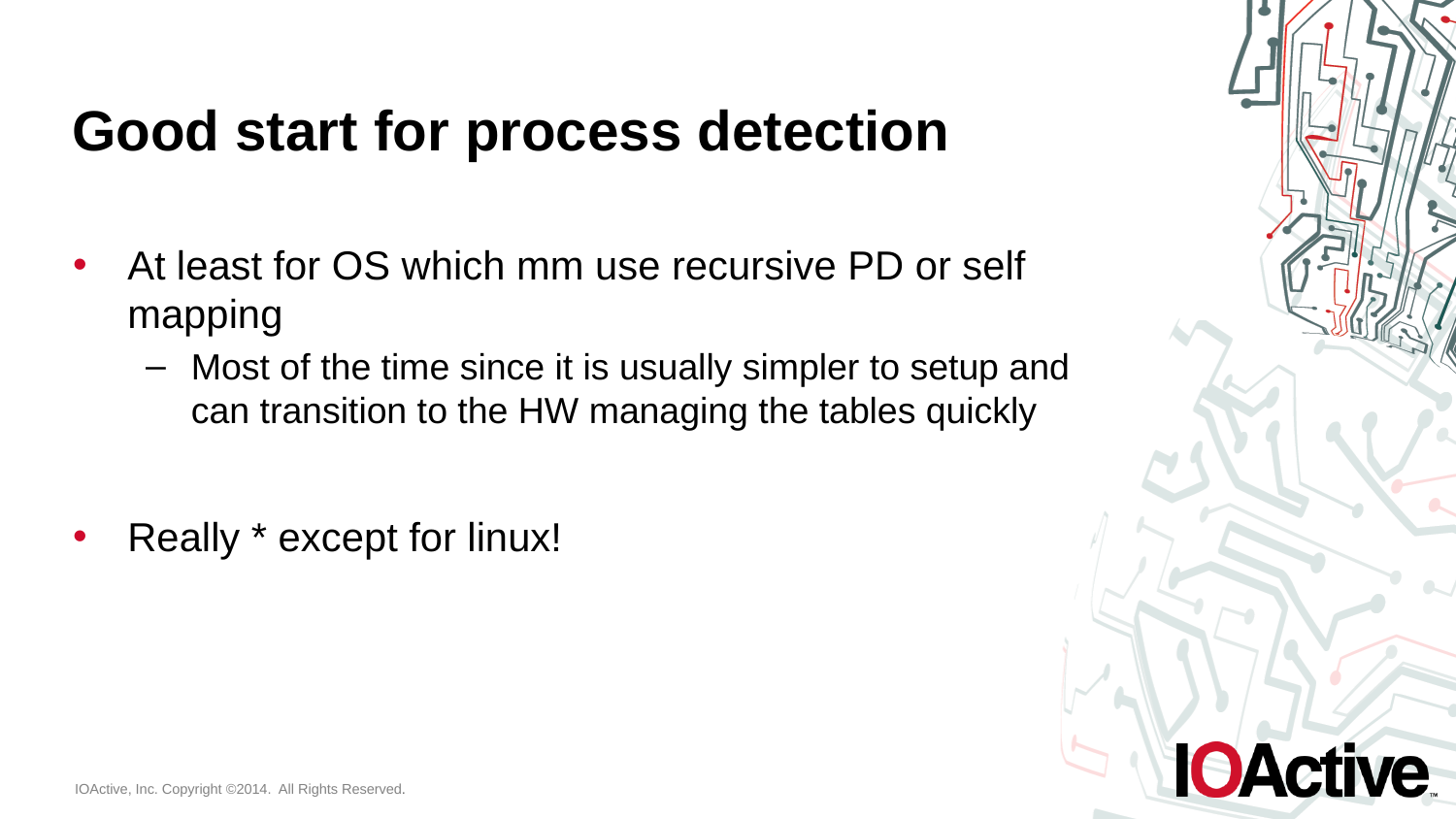

# Good start for process detection
At least for OS which mm use recursive PD or self mapping
Most of the time since it is usually simpler to setup and can transition to the HW managing the tables quickly

Really * except for linux!